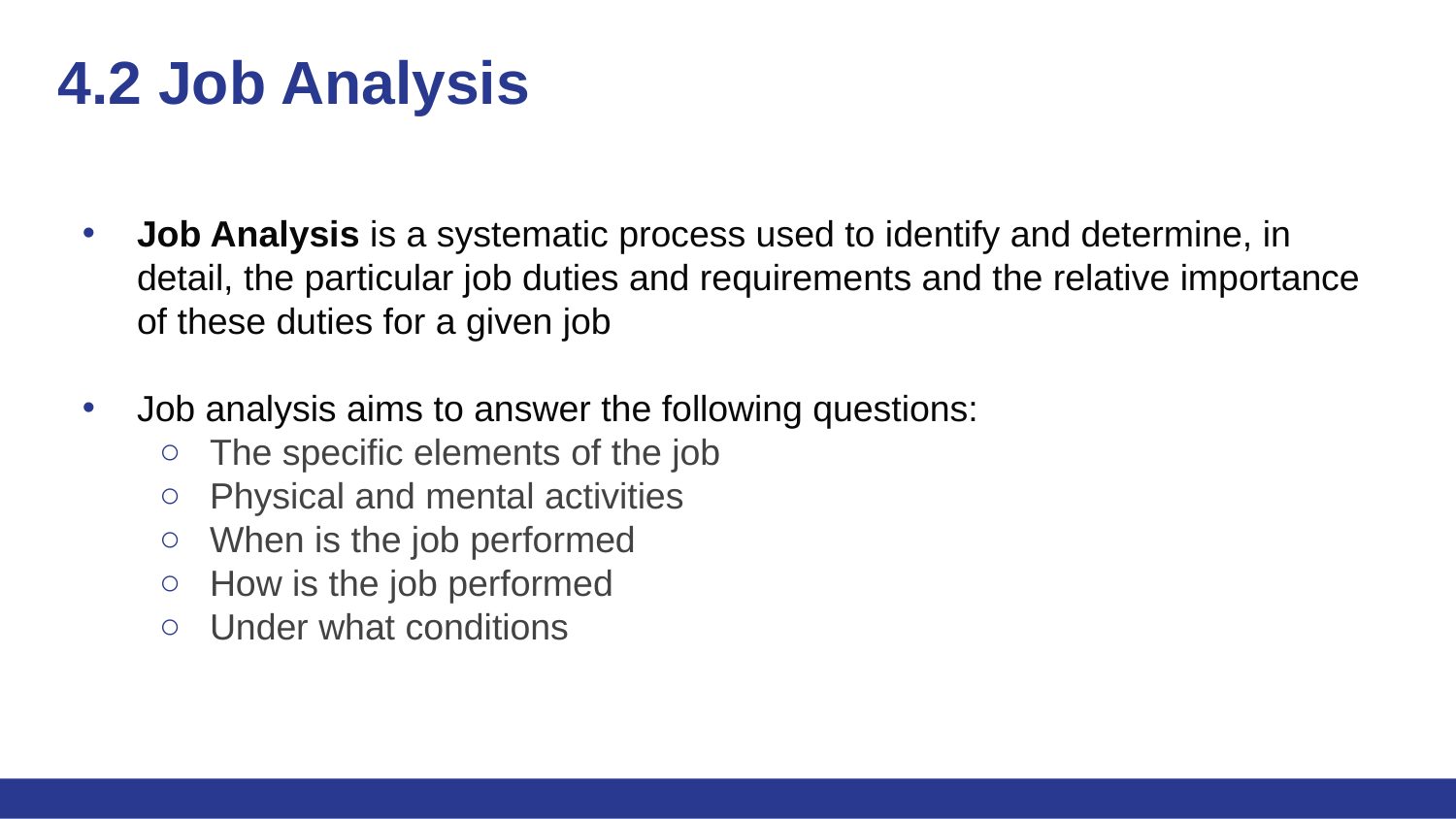

# 4.2 Job Analysis
Job Analysis is a systematic process used to identify and determine, in detail, the particular job duties and requirements and the relative importance of these duties for a given job

Job analysis aims to answer the following questions:
The specific elements of the job
Physical and mental activities
When is the job performed
How is the job performed
Under what conditions